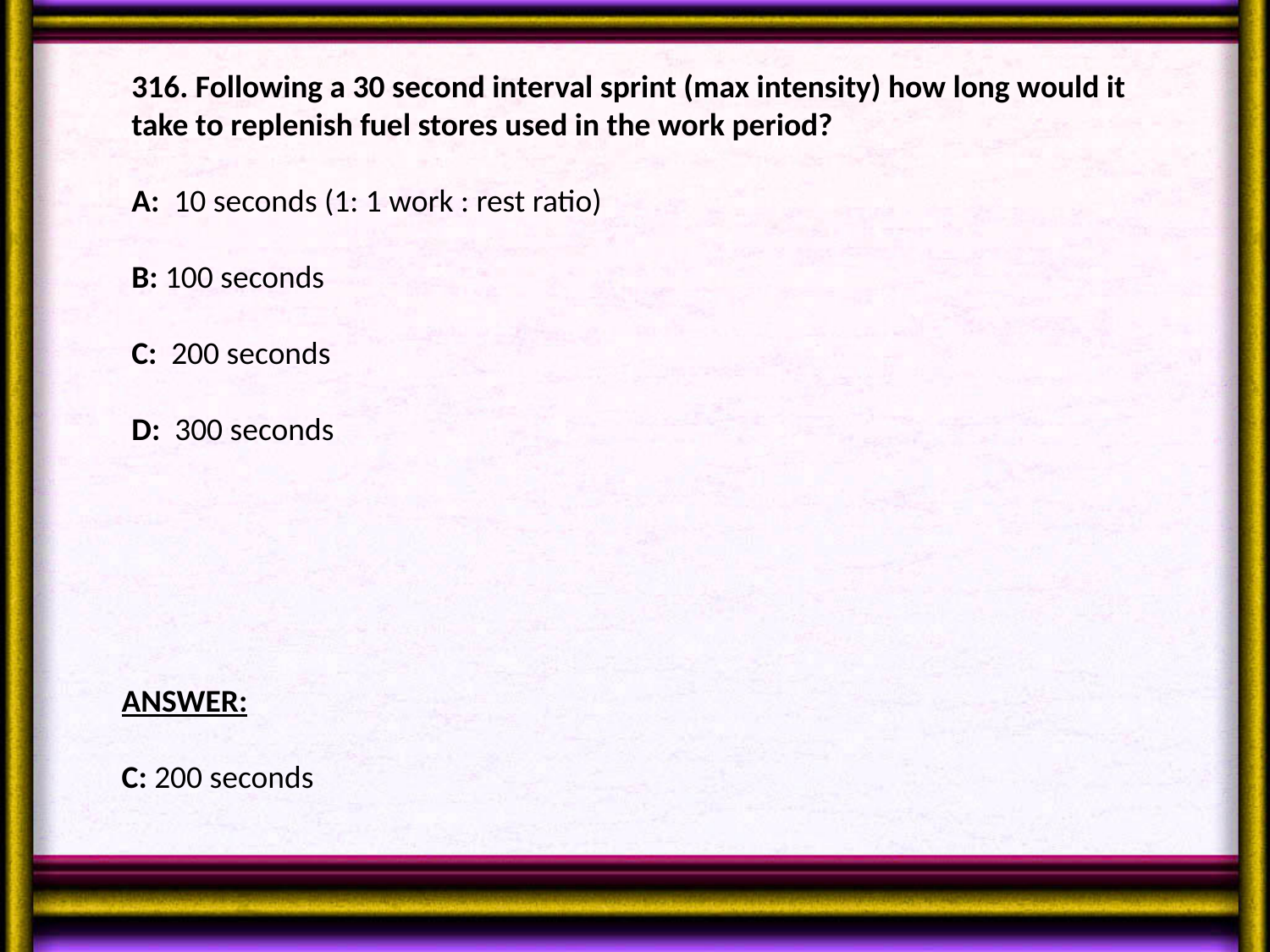

316. Following a 30 second interval sprint (max intensity) how long would it take to replenish fuel stores used in the work period?

A:  10 seconds (1: 1 work : rest ratio)

B: 100 seconds

C:  200 seconds

D:  300 seconds

ANSWER:

C: 200 seconds